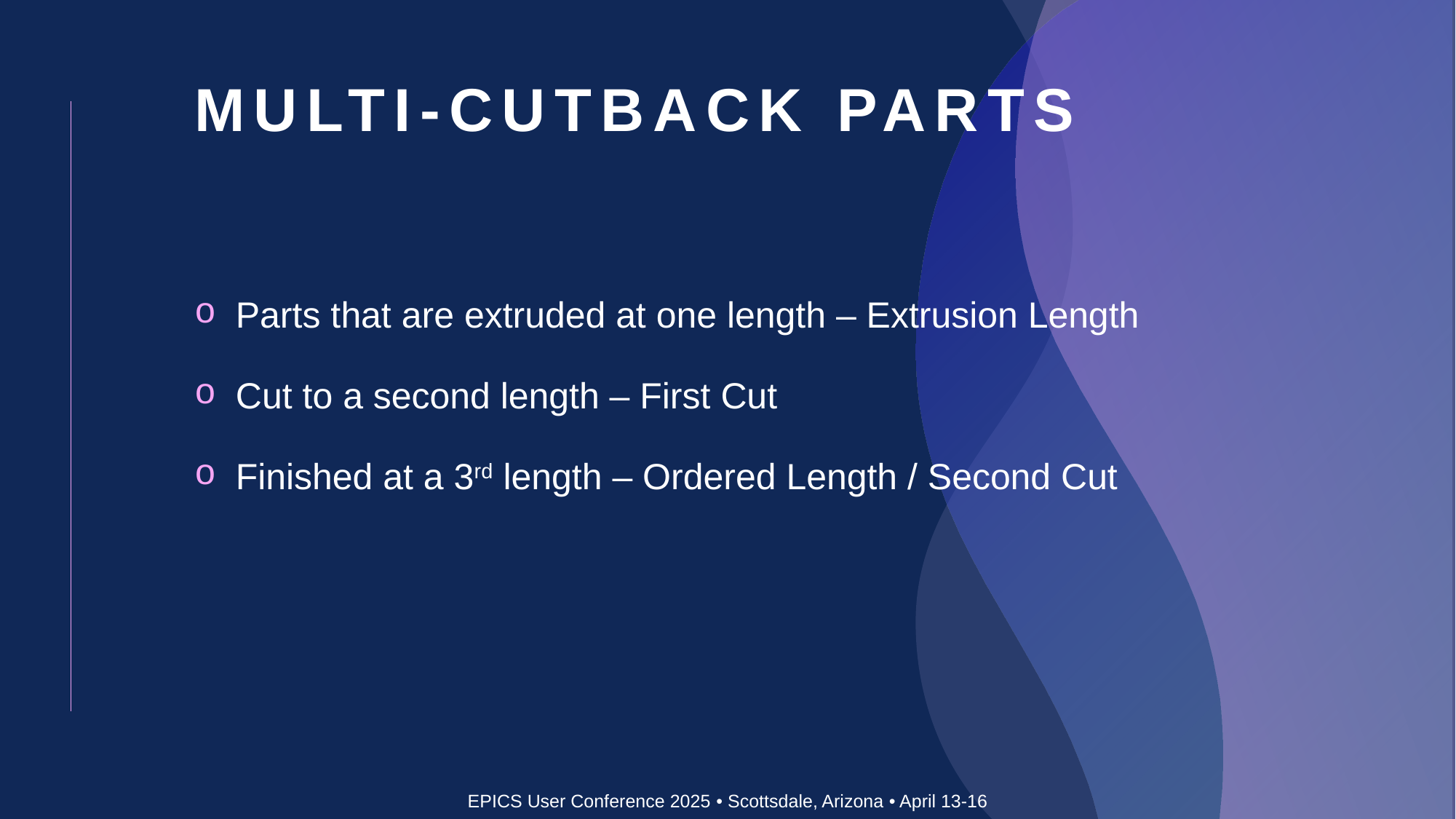

# Multi-cutback parts
Parts that are extruded at one length – Extrusion Length
Cut to a second length – First Cut
Finished at a 3rd length – Ordered Length / Second Cut